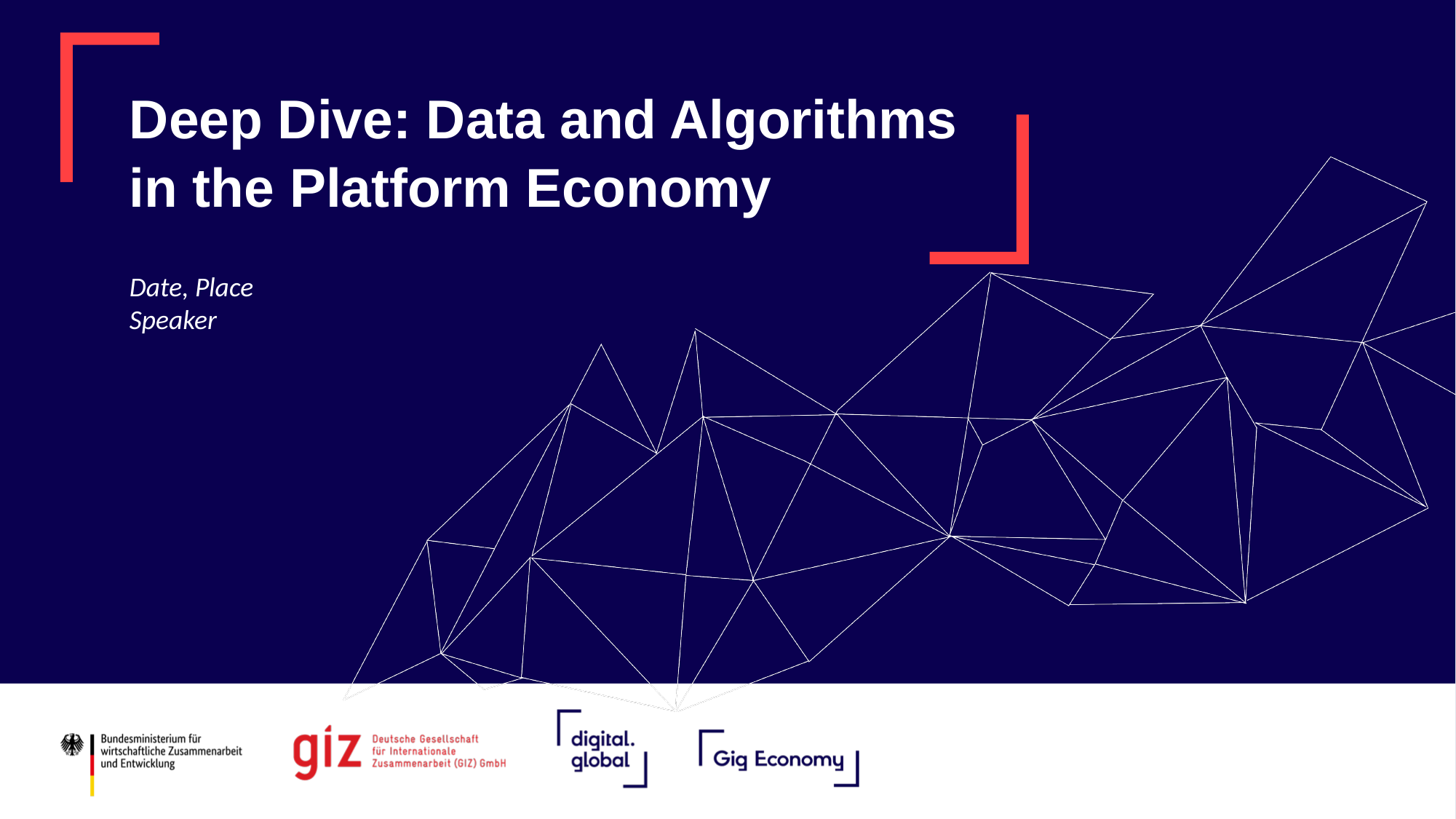

# Deep Dive: Data and Algorithms in the Platform Economy

Date, Place
Speaker